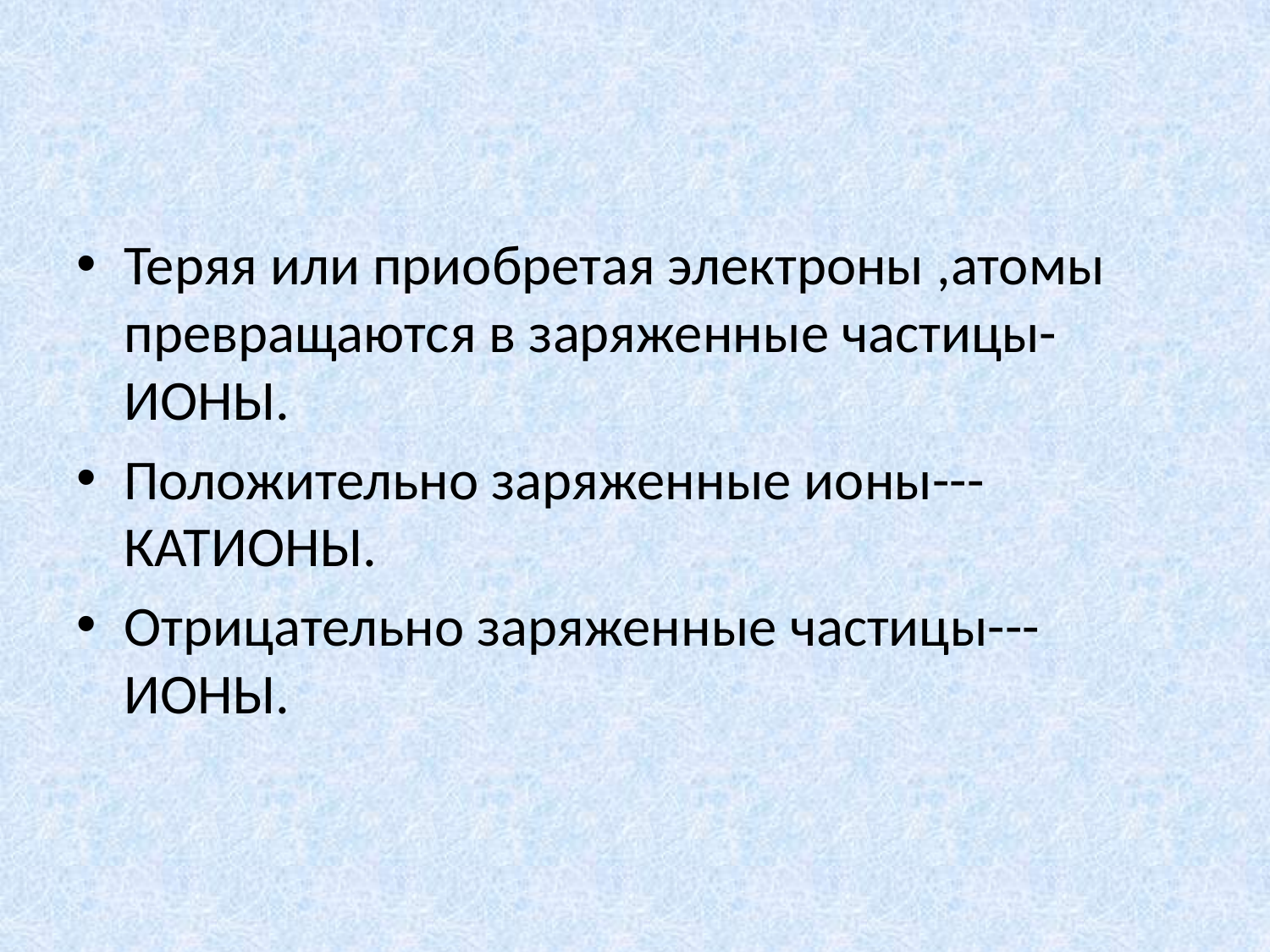

#
Теряя или приобретая электроны ,атомы превращаются в заряженные частицы-ИОНЫ.
Положительно заряженные ионы---КАТИОНЫ.
Отрицательно заряженные частицы---ИОНЫ.